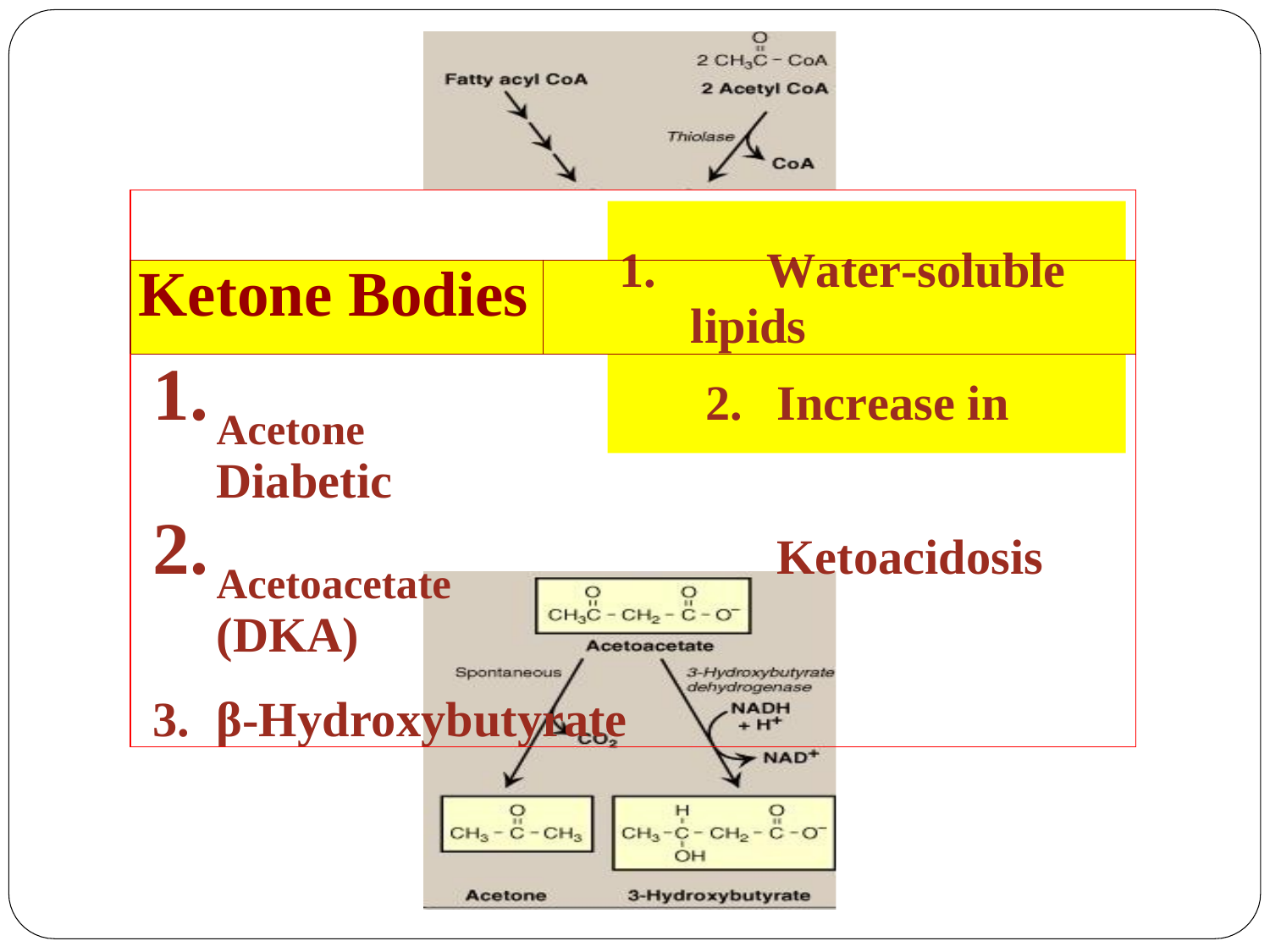

|  |  |
| --- | --- |
| Ketone Bodies | 1. Water-soluble lipids |
| Acetone 2. Increase in Diabetic Acetoacetate Ketoacidosis (DKA) β-Hydroxybutyrate |  |